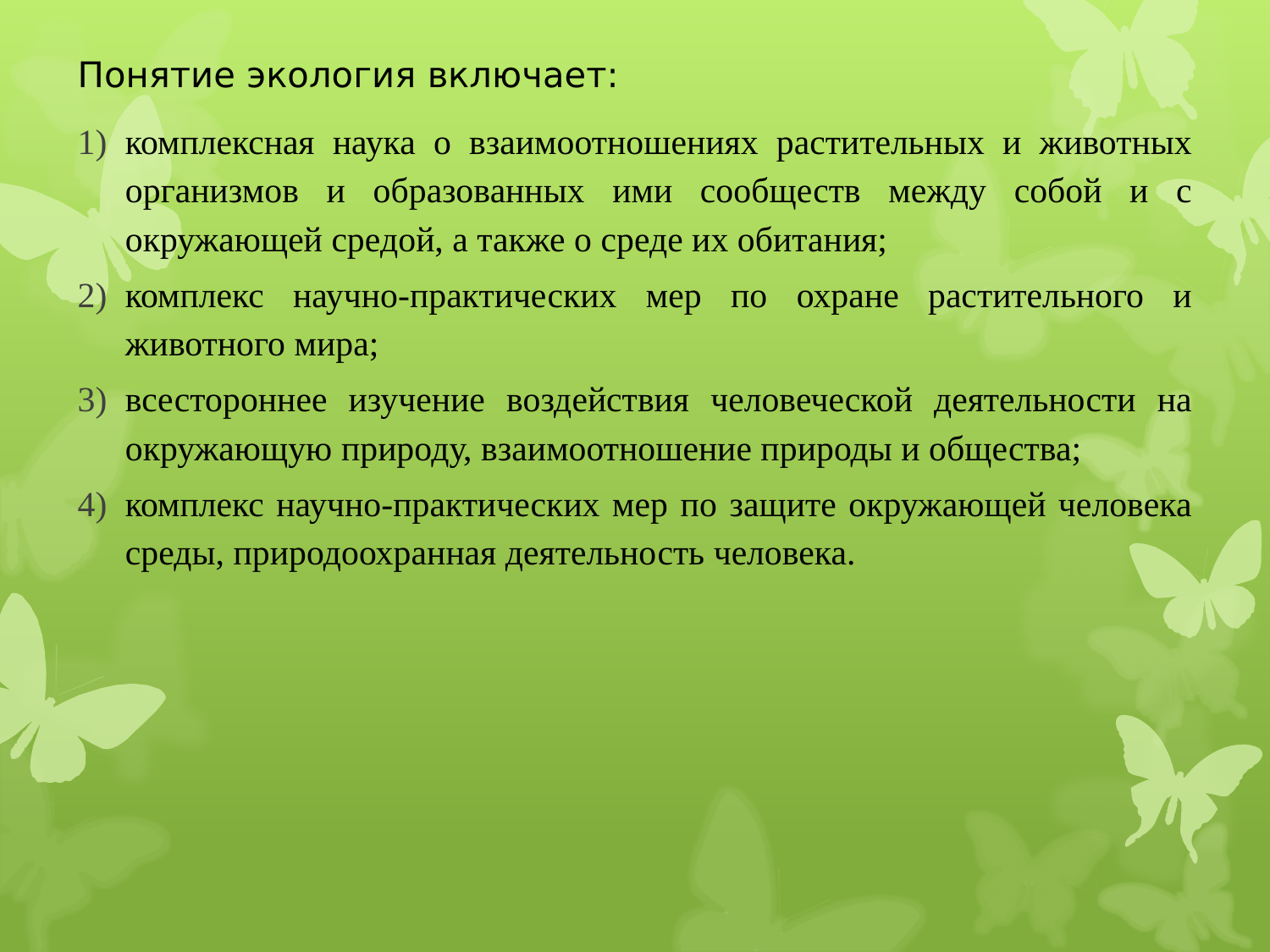

Понятие экология включает:
комплексная наука о взаимоотношениях растительных и животных организмов и образованных ими сообществ между собой и с окружающей средой, а также о среде их обитания;
комплекс научно-практических мер по охране растительного и животного мира;
всестороннее изучение воздействия человеческой деятельности на окружающую природу, взаимоотношение природы и общества;
комплекс научно-практических мер по защите окружающей человека среды, природоохранная деятельность человека.